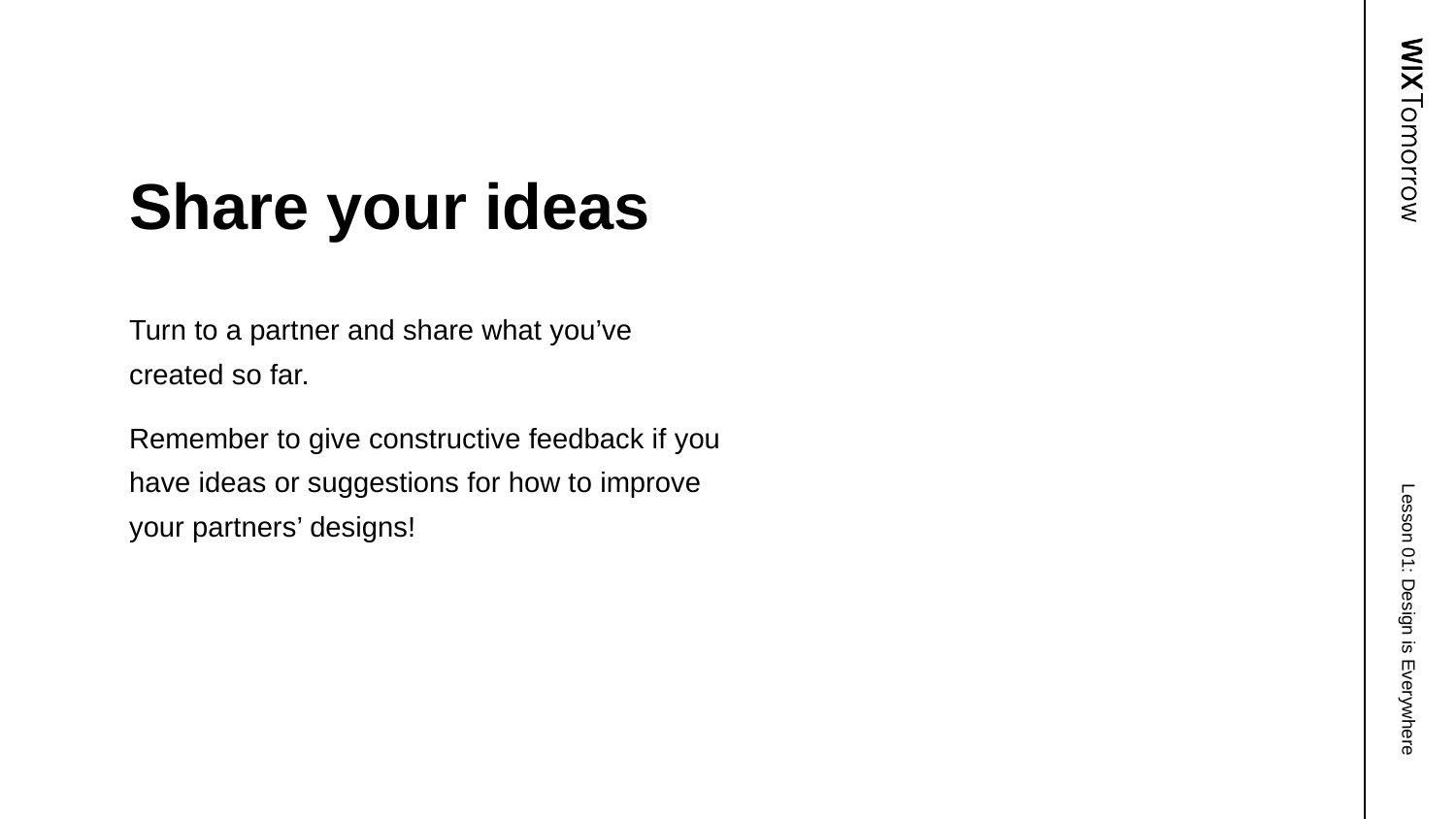

# Share your ideas
Turn to a partner and share what you’ve created so far.
Remember to give constructive feedback if you have ideas or suggestions for how to improve your partners’ designs!